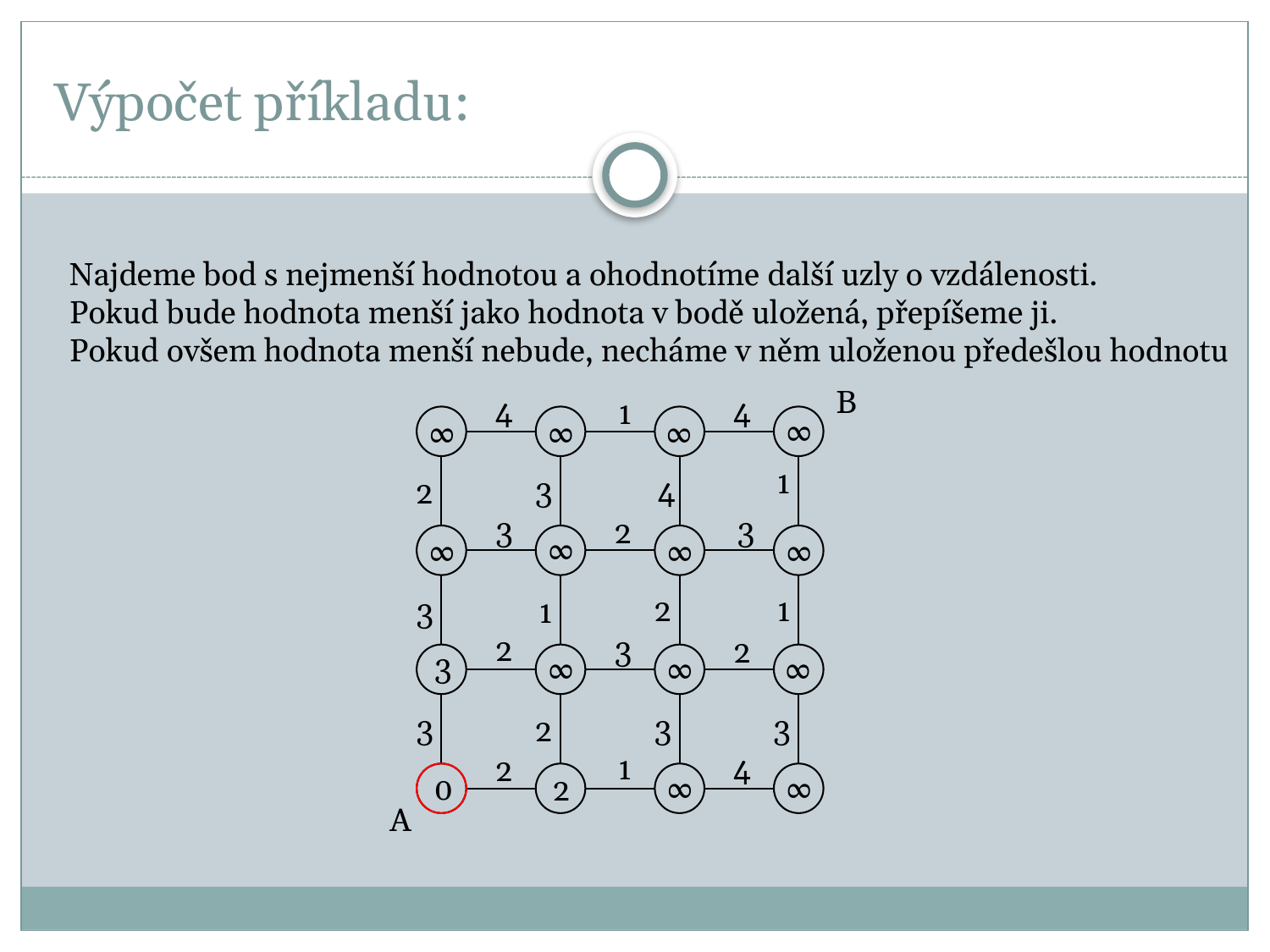

# Výpočet příkladu:
Najdeme bod s nejmenší hodnotou a ohodnotíme další uzly o vzdálenosti.
Pokud bude hodnota menší jako hodnota v bodě uložená, přepíšeme ji.
Pokud ovšem hodnota menší nebude, necháme v něm uloženou předešlou hodnotu

B
4
4
1
∞

∞

∞

∞

1
3
4
2
3
3
2
∞

∞

∞

∞
2
1
3
1
2
3
2
3
∞
∞
∞

3
3
3
2
1
4
2
0
∞
∞
2

A